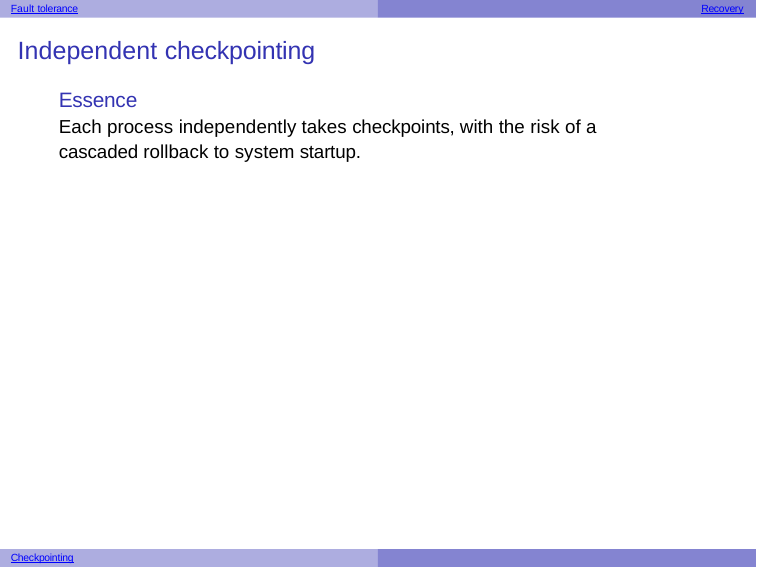

Fault tolerance
Recovery
Independent checkpointing
Essence
Each process independently takes checkpoints, with the risk of a cascaded rollback to system startup.

Checkpointing